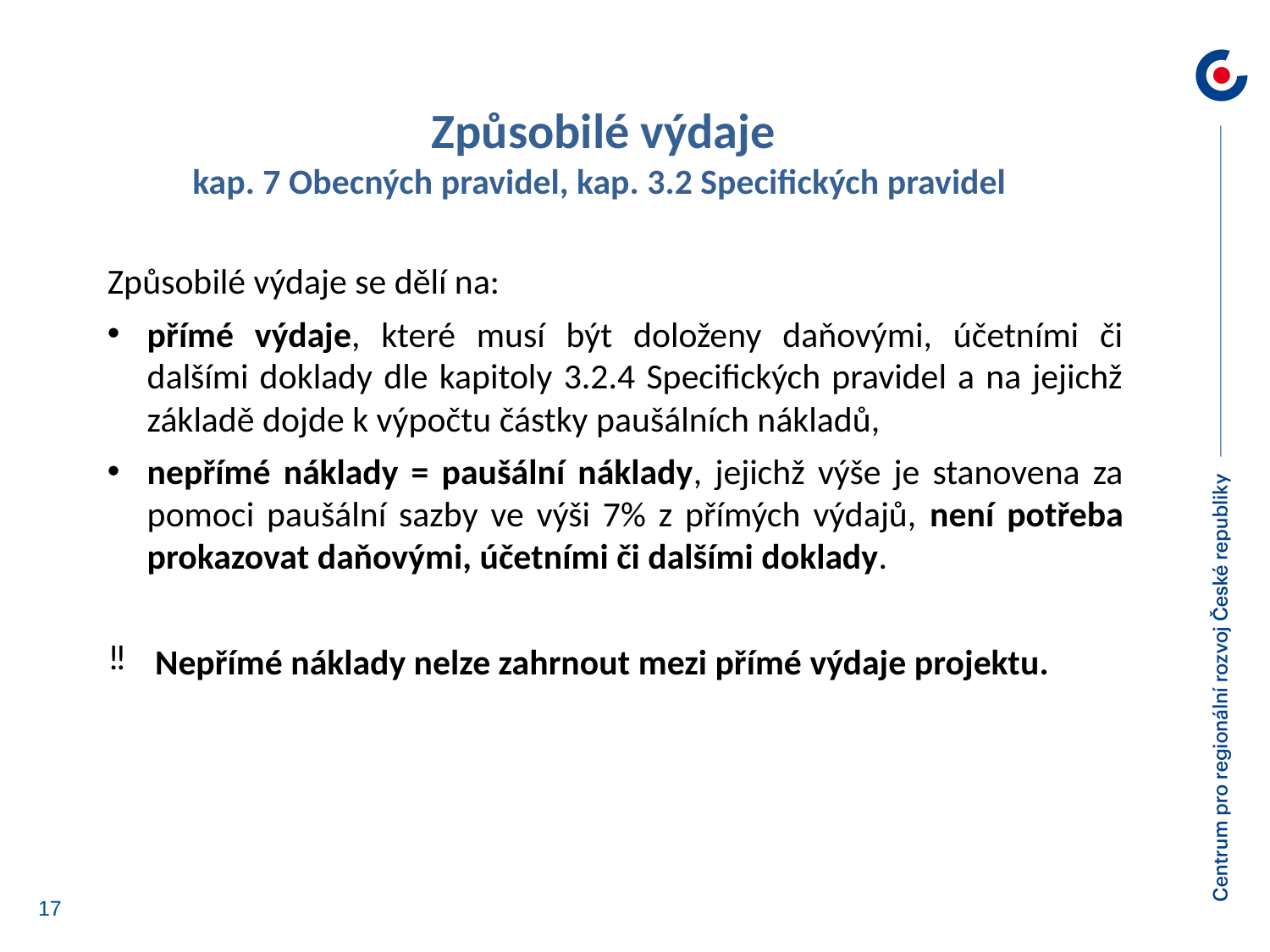

Způsobilé výdaje
kap. 7 Obecných pravidel, kap. 3.2 Specifických pravidel
Způsobilé výdaje se dělí na:
přímé výdaje, které musí být doloženy daňovými, účetními či dalšími doklady dle kapitoly 3.2.4 Specifických pravidel a na jejichž základě dojde k výpočtu částky paušálních nákladů,
nepřímé náklady = paušální náklady, jejichž výše je stanovena za pomoci paušální sazby ve výši 7% z přímých výdajů, není potřeba prokazovat daňovými, účetními či dalšími doklady.

Nepřímé náklady nelze zahrnout mezi přímé výdaje projektu.

17